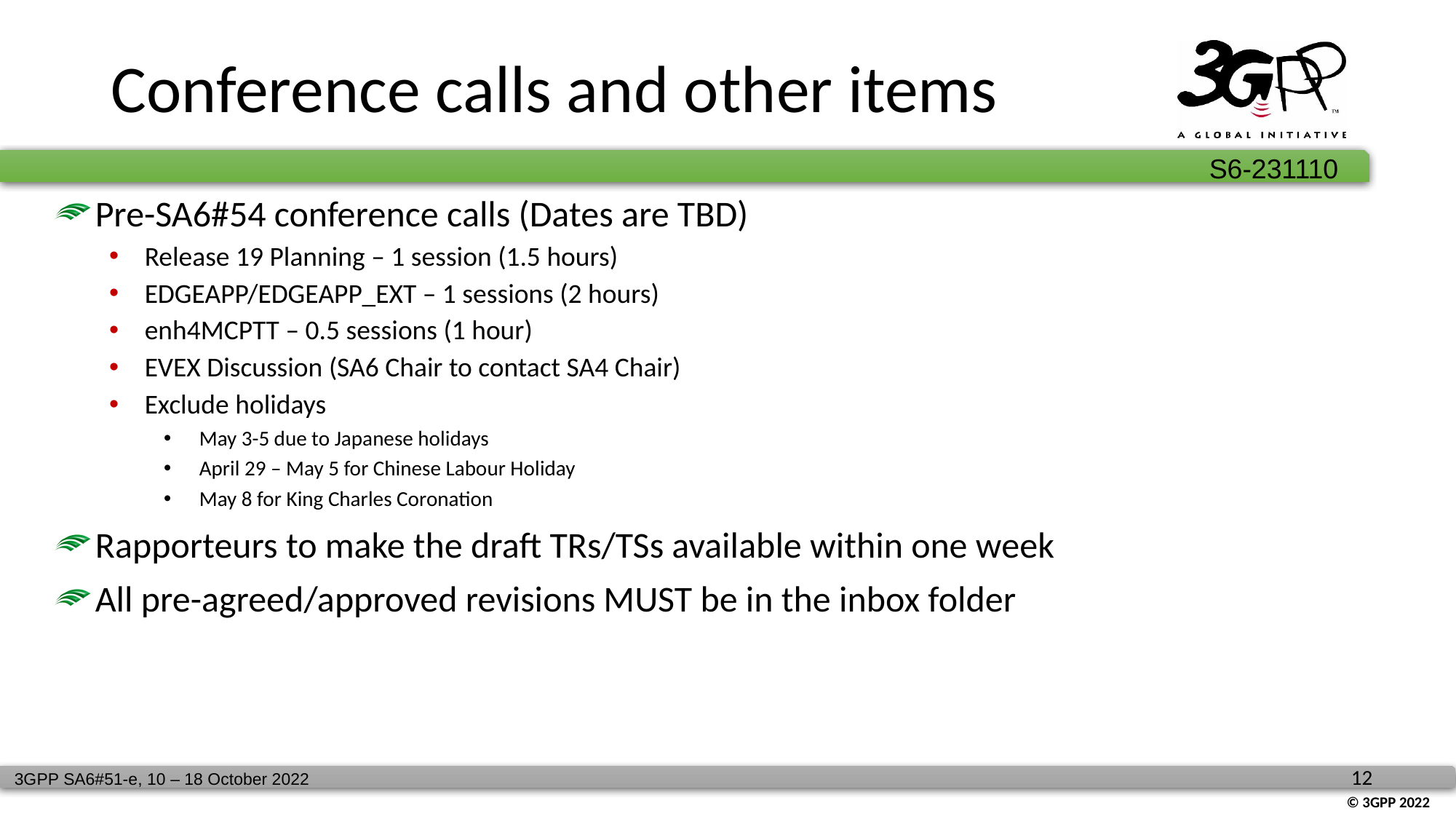

# Conference calls and other items
Pre-SA6#54 conference calls (Dates are TBD)
Release 19 Planning – 1 session (1.5 hours)
EDGEAPP/EDGEAPP_EXT – 1 sessions (2 hours)
enh4MCPTT – 0.5 sessions (1 hour)
EVEX Discussion (SA6 Chair to contact SA4 Chair)
Exclude holidays
May 3-5 due to Japanese holidays
April 29 – May 5 for Chinese Labour Holiday
May 8 for King Charles Coronation
Rapporteurs to make the draft TRs/TSs available within one week
All pre-agreed/approved revisions MUST be in the inbox folder